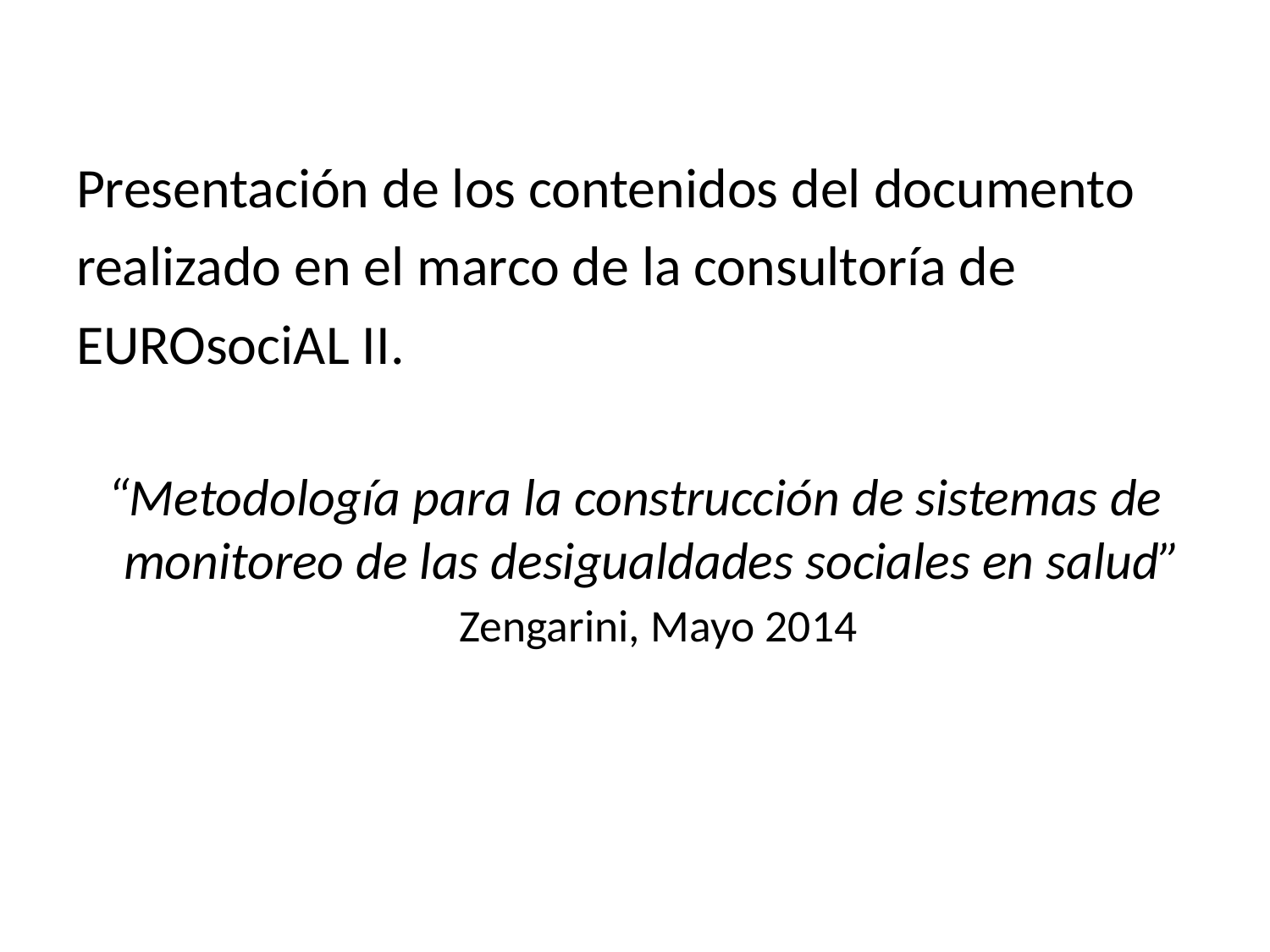

Presentación de los contenidos del documento
realizado en el marco de la consultoría de
EUROsociAL II.

“Metodología para la construcción de sistemas de monitoreo de las desigualdades sociales en salud” 													Zengarini, Mayo 2014